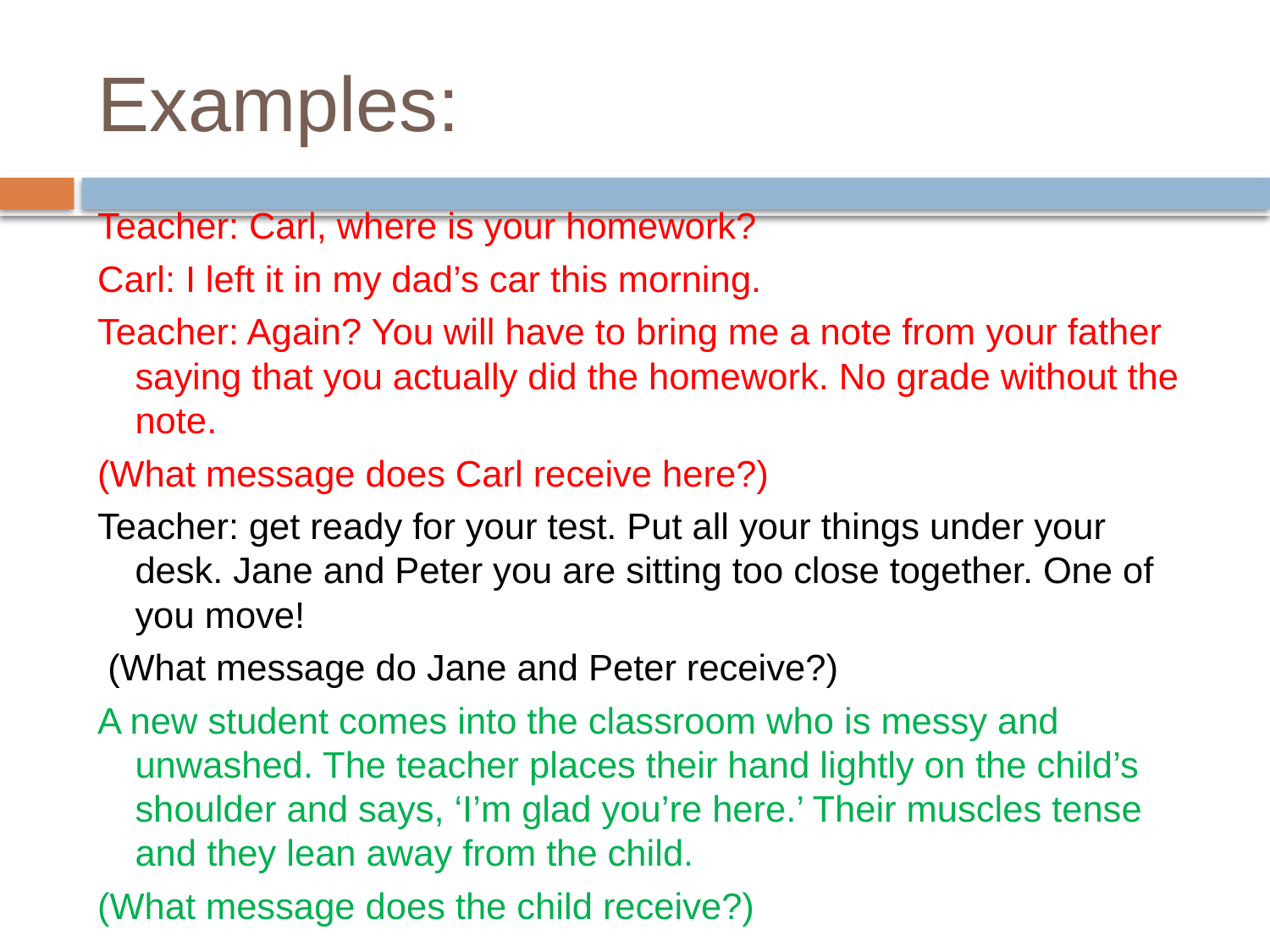

# Examples:
Teacher: Carl, where is your homework?
Carl: I left it in my dad’s car this morning.
Teacher: Again? You will have to bring me a note from your father saying that you actually did the homework. No grade without the note.
(What message does Carl receive here?)
Teacher: get ready for your test. Put all your things under your desk. Jane and Peter you are sitting too close together. One of you move!
 (What message do Jane and Peter receive?)
A new student comes into the classroom who is messy and unwashed. The teacher places their hand lightly on the child’s shoulder and says, ‘I’m glad you’re here.’ Their muscles tense and they lean away from the child.
(What message does the child receive?)